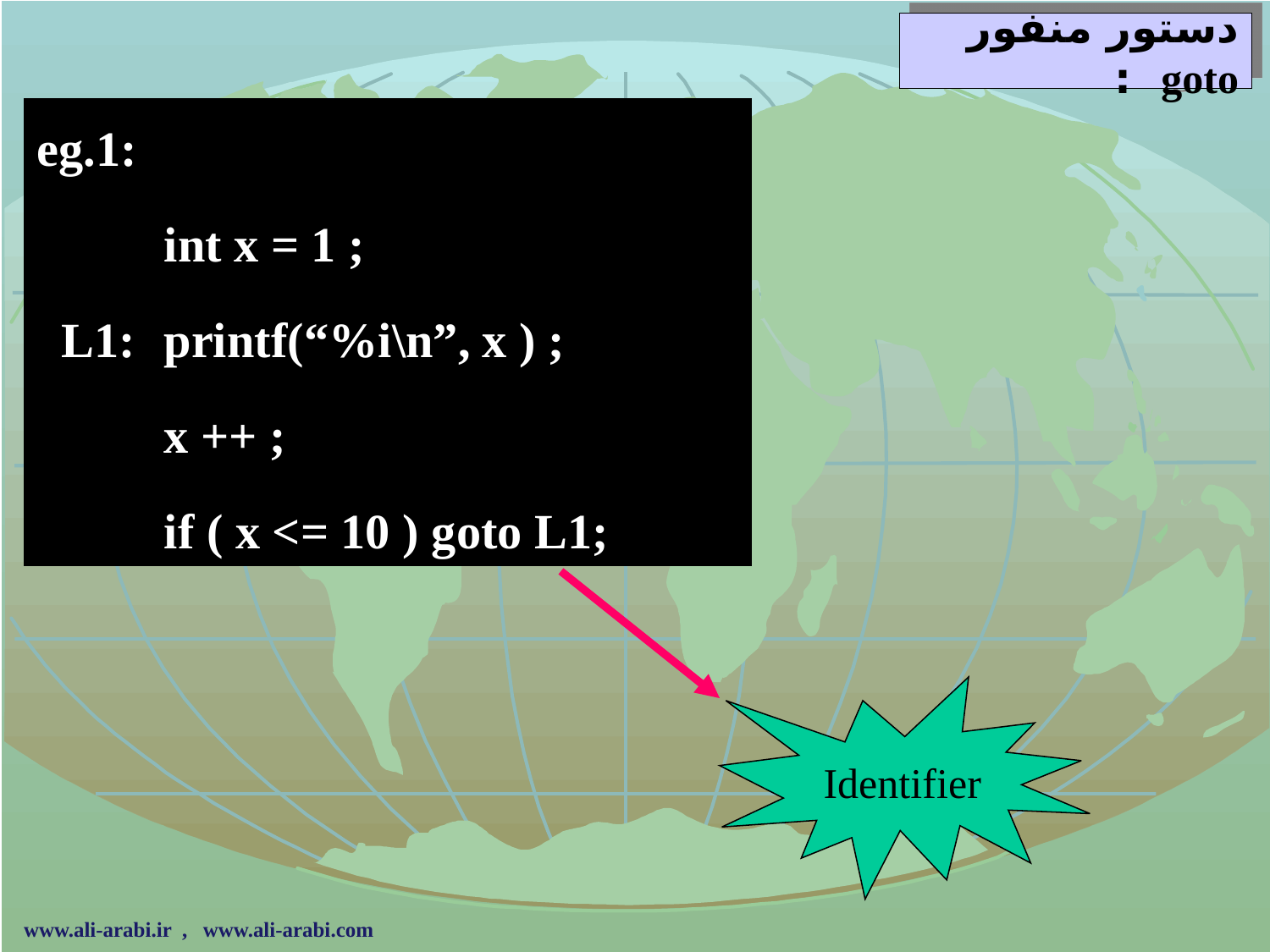

# دستور منفور goto  :
eg.1:
	int x = 1 ;
  L1:	printf(“%i\n”, x ) ;
	x ++ ;
	if ( x <= 10 ) goto L1;

Identifier